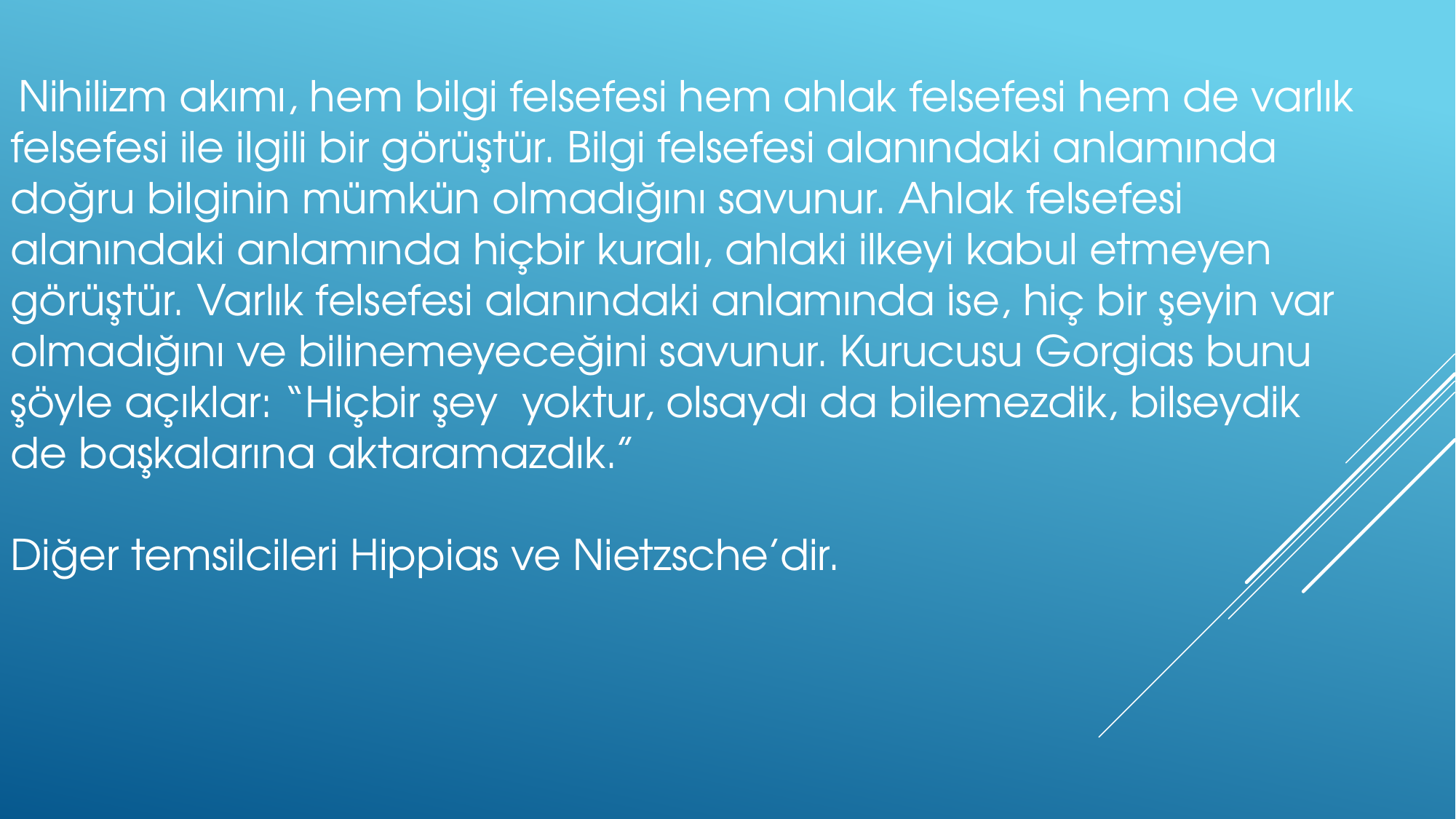

Nihilizm akımı, hem bilgi felsefesi hem ahlak felsefesi hem de varlık felsefesi ile ilgili bir görüştür. Bilgi felsefesi alanındaki anlamında doğru bilginin mümkün olmadığını savunur. Ahlak felsefesi alanındaki anlamında hiçbir kuralı, ahlaki ilkeyi kabul etmeyen görüştür. Varlık felsefesi alanındaki anlamında ise, hiç bir şeyin var olmadığını ve bilinemeyeceğini savunur. Kurucusu Gorgias bunu şöyle açıklar: “Hiçbir şey  yoktur, olsaydı da bilemezdik, bilseydik de başkalarına aktaramazdık.”

Diğer temsilcileri Hippias ve Nietzsche’dir.